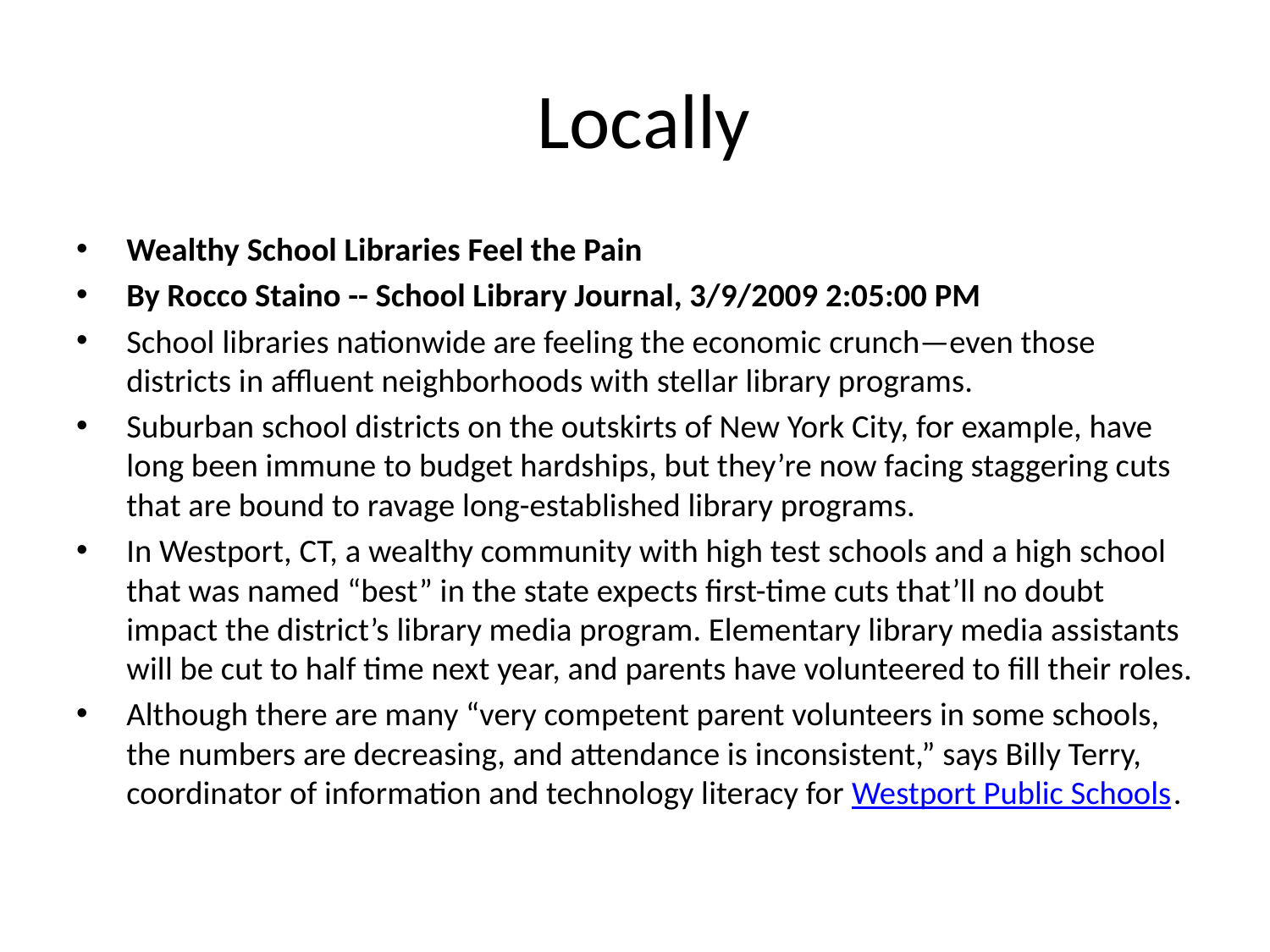

# Locally
Wealthy School Libraries Feel the Pain
By Rocco Staino -- School Library Journal, 3/9/2009 2:05:00 PM
School libraries nationwide are feeling the economic crunch—even those districts in affluent neighborhoods with stellar library programs.
Suburban school districts on the outskirts of New York City, for example, have long been immune to budget hardships, but they’re now facing staggering cuts that are bound to ravage long-established library programs.
In Westport, CT, a wealthy community with high test schools and a high school that was named “best” in the state expects first-time cuts that’ll no doubt impact the district’s library media program. Elementary library media assistants will be cut to half time next year, and parents have volunteered to fill their roles.
Although there are many “very competent parent volunteers in some schools, the numbers are decreasing, and attendance is inconsistent,” says Billy Terry, coordinator of information and technology literacy for Westport Public Schools.